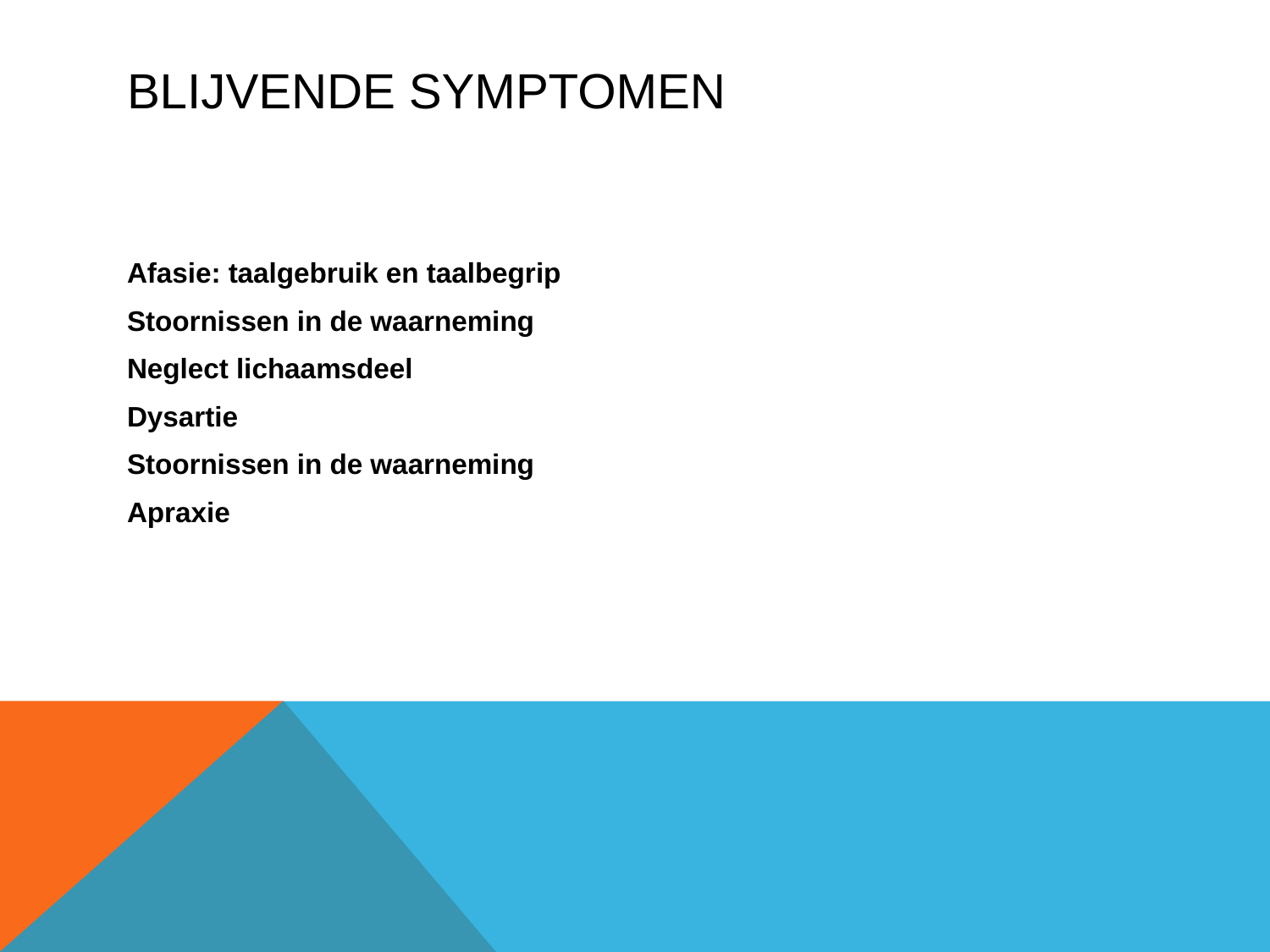

# Blijvende symptomen

Afasie: taalgebruik en taalbegrip
Stoornissen in de waarneming
Neglect lichaamsdeel
Dysartie
Stoornissen in de waarneming
Apraxie